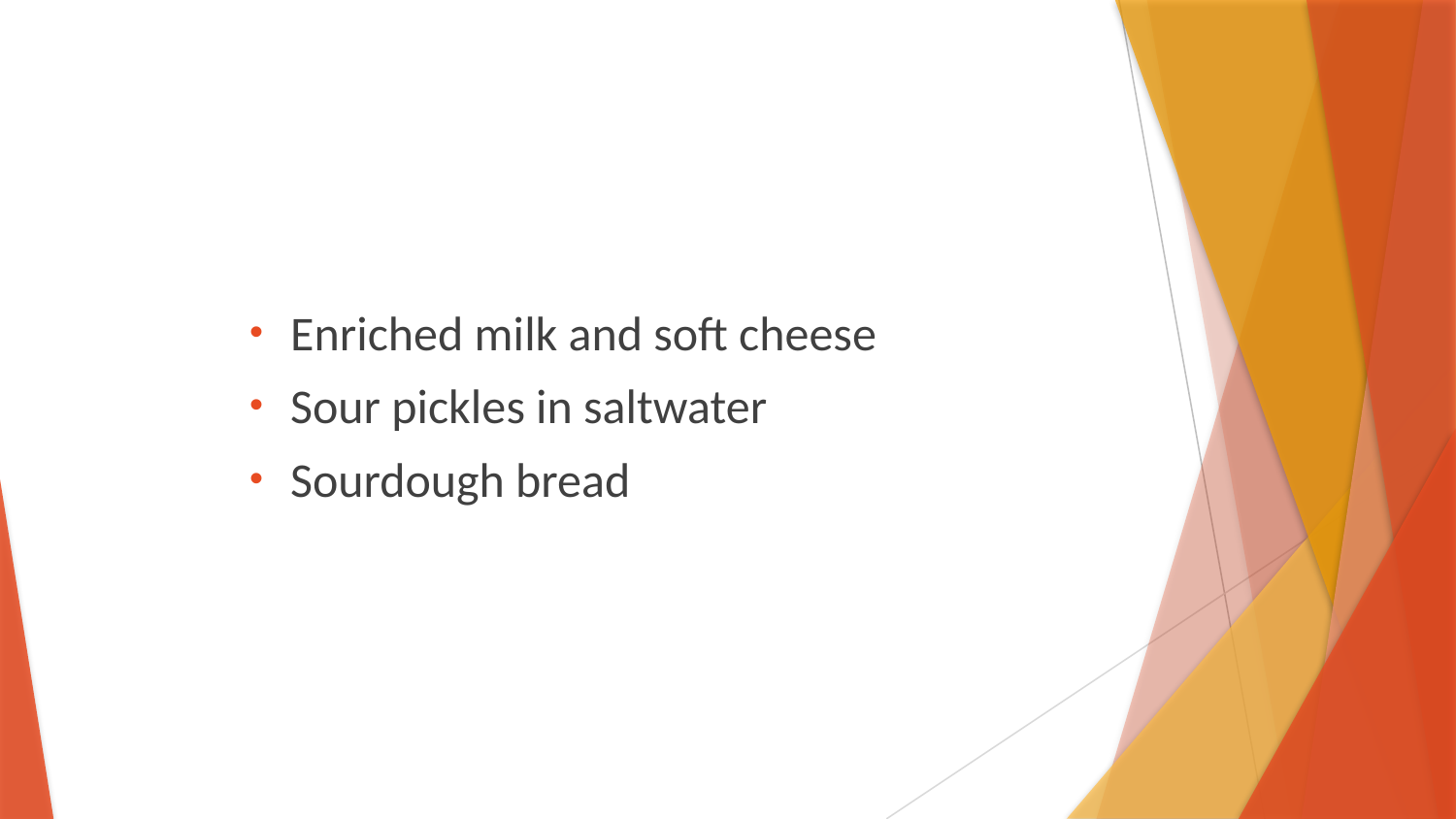

Enriched milk and soft cheese
Sour pickles in saltwater
Sourdough bread